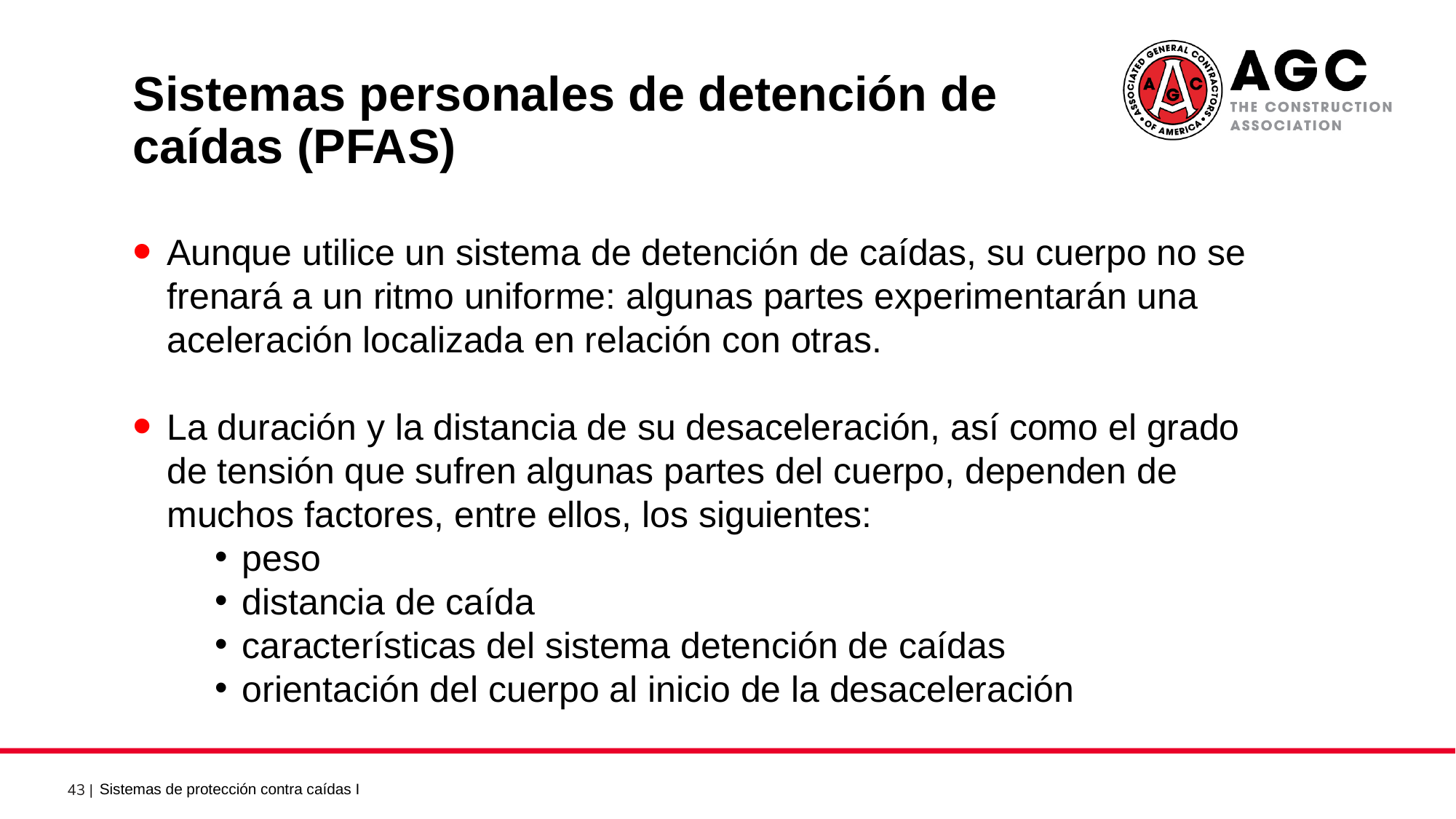

Sistemas personales de detención de caídas (PFAS) 2
Aunque utilice un sistema de detención de caídas, su cuerpo no se frenará a un ritmo uniforme: algunas partes experimentarán una aceleración localizada en relación con otras.

La duración y la distancia de su desaceleración, así como el grado de tensión que sufren algunas partes del cuerpo, dependen de muchos factores, entre ellos, los siguientes:
peso
distancia de caída
características del sistema detención de caídas
orientación del cuerpo al inicio de la desaceleración

Sistemas de protección contra caídas I